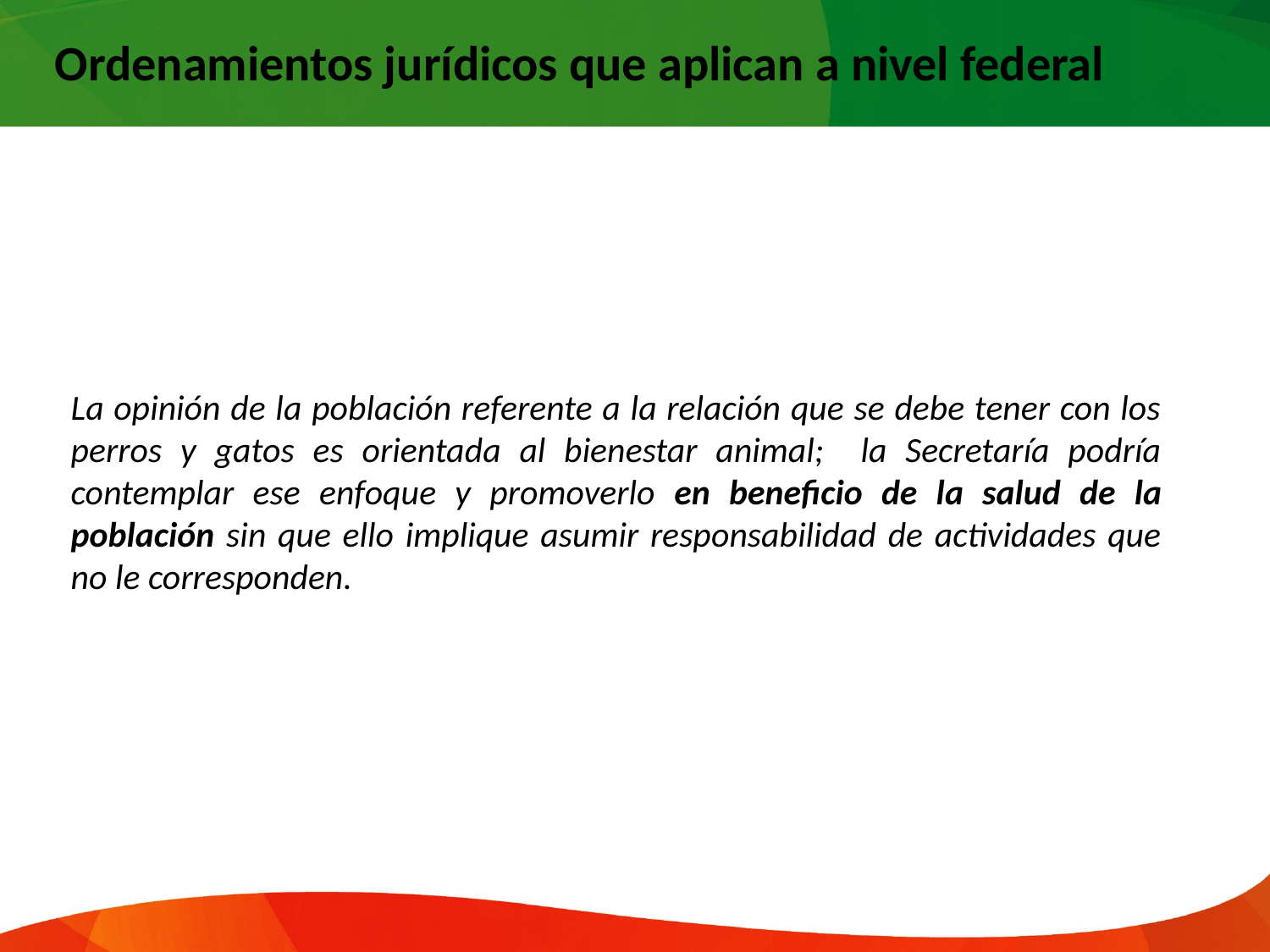

Ordenamientos jurídicos que aplican a nivel federal

La opinión de la población referente a la relación que se debe tener con los perros y gatos es orientada al bienestar animal;  la Secretaría podría contemplar ese enfoque y promoverlo en beneficio de la salud de la población sin que ello implique asumir responsabilidad de actividades que no le corresponden.